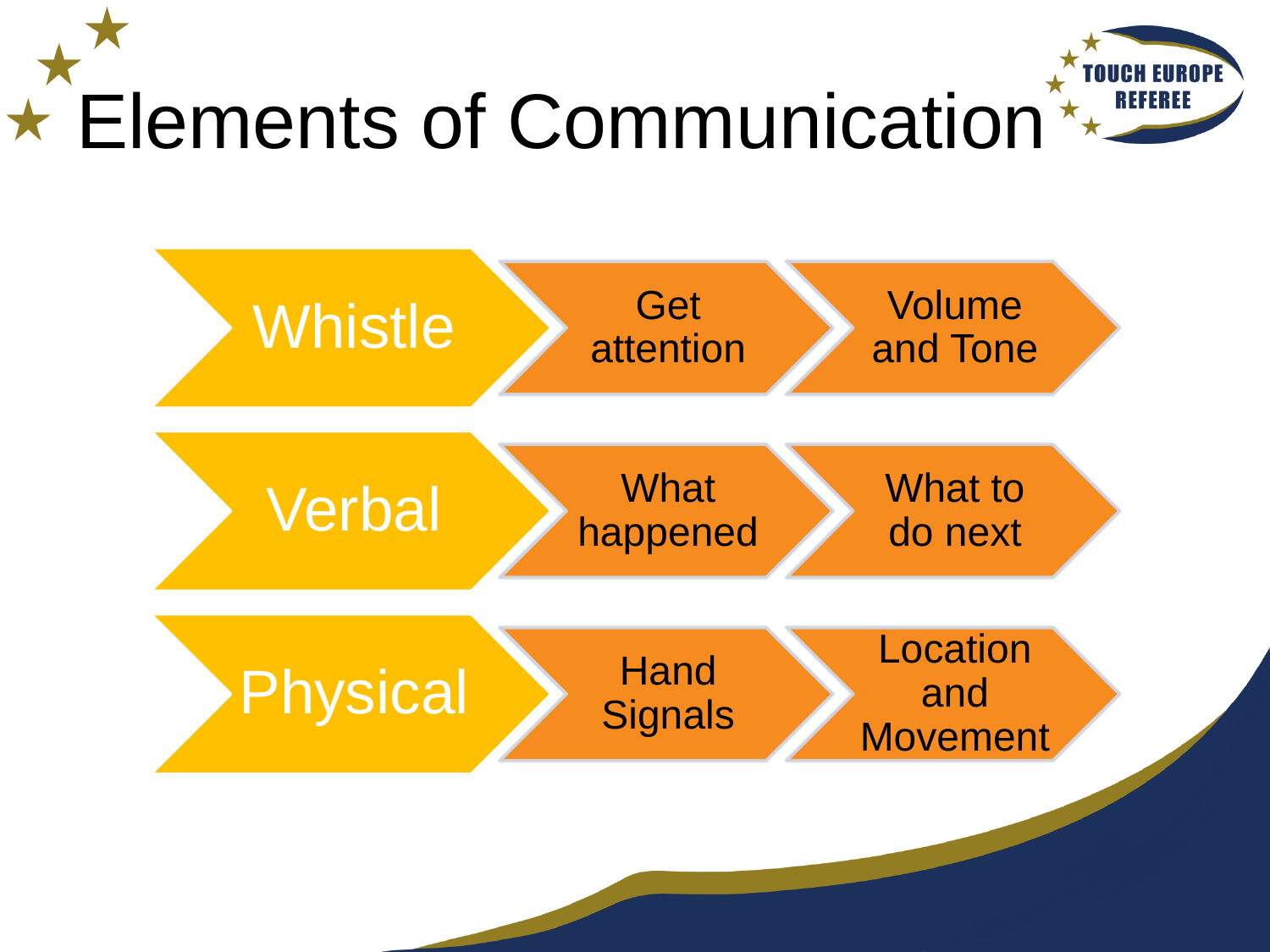

# Elements of Communication
Whistle
Get attention
Volume and Tone
Verbal
What happened
What to do next
Physical
Hand Signals
Location and Movement